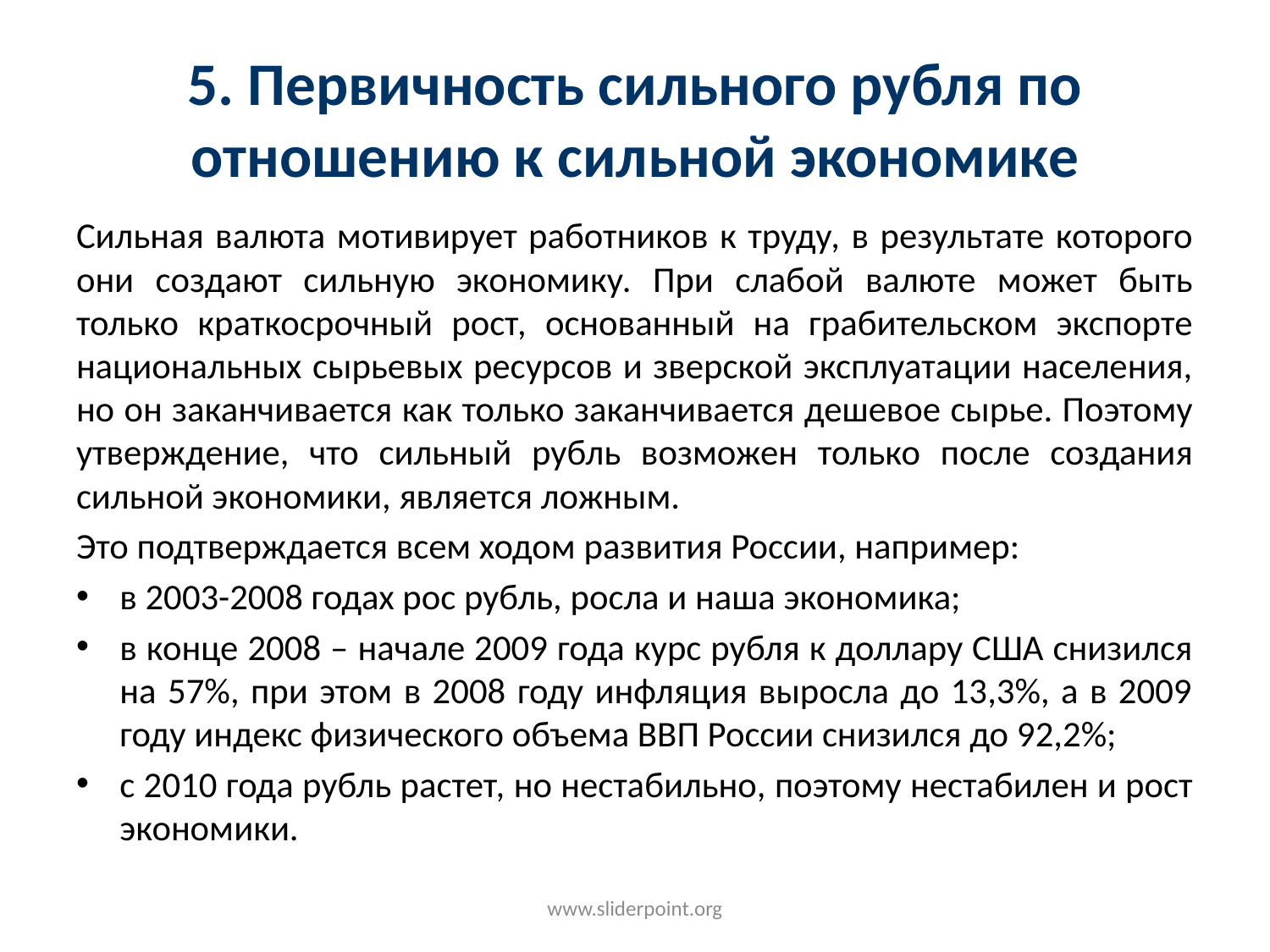

# 5. Первичность сильного рубля по отношению к сильной экономике
Сильная валюта мотивирует работников к труду, в результате которого они создают сильную экономику. При слабой валюте может быть только краткосрочный рост, основанный на грабительском экспорте национальных сырьевых ресурсов и зверской эксплуатации населения, но он заканчивается как только заканчивается дешевое сырье. Поэтому утверждение, что сильный рубль возможен только после создания сильной экономики, является ложным.
Это подтверждается всем ходом развития России, например:
в 2003-2008 годах рос рубль, росла и наша экономика;
в конце 2008 – начале 2009 года курс рубля к доллару США снизился на 57%, при этом в 2008 году инфляция выросла до 13,3%, а в 2009 году индекс физического объема ВВП России снизился до 92,2%;
с 2010 года рубль растет, но нестабильно, поэтому нестабилен и рост экономики.

www.sliderpoint.org